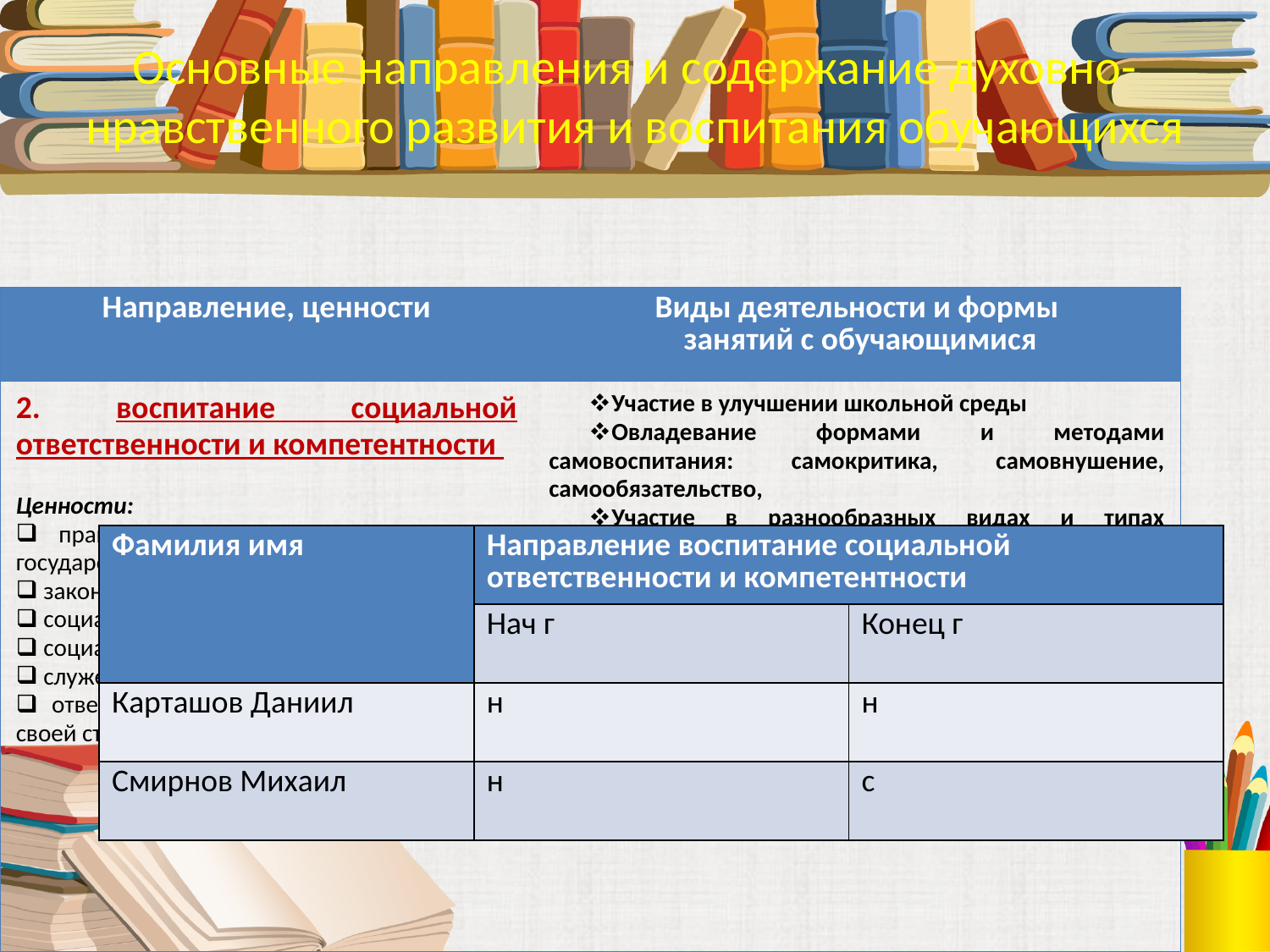

Основные направления и содержание духовно-нравственного развития и воспитания обучающихся
| Направление, ценности | Виды деятельности и формы занятий с обучающимися |
| --- | --- |
| 2. воспитание социальной ответственности и компетентности Ценности: правовое государство, демократическое государство, социальное государство закон и правопорядок социальная компетентность социальная ответственность служение Отечеству ответственность за настоящее и будущее своей страны | Участие в улучшении школьной среды Овладевание формами и методами самовоспитания: самокритика, самовнушение, самообязательство, Участие в разнообразных видах и типах отношений в основных сферах своей жизнедеятельности: общение, учёба, игра, спорт, творчество, увлечения (хобби). Приобретение опыта учебного сотрудничества: сотрудничество со сверстниками и с учителями. Разработка и участие в социальных проектах Учатся реконструировать (в форме описаний, презентаций, фото- и видеоматериалов и др.) определённые ситуации, имитирующие социальные отношения в ходе выполнения ролевых проектов . |
| Фамилия имя | Направление воспитание социальной ответственности и компетентности |  |
| --- | --- | --- |
|  | Нач г | Конец г |
| Карташов Даниил | н | н |
| Смирнов Михаил | н | с |